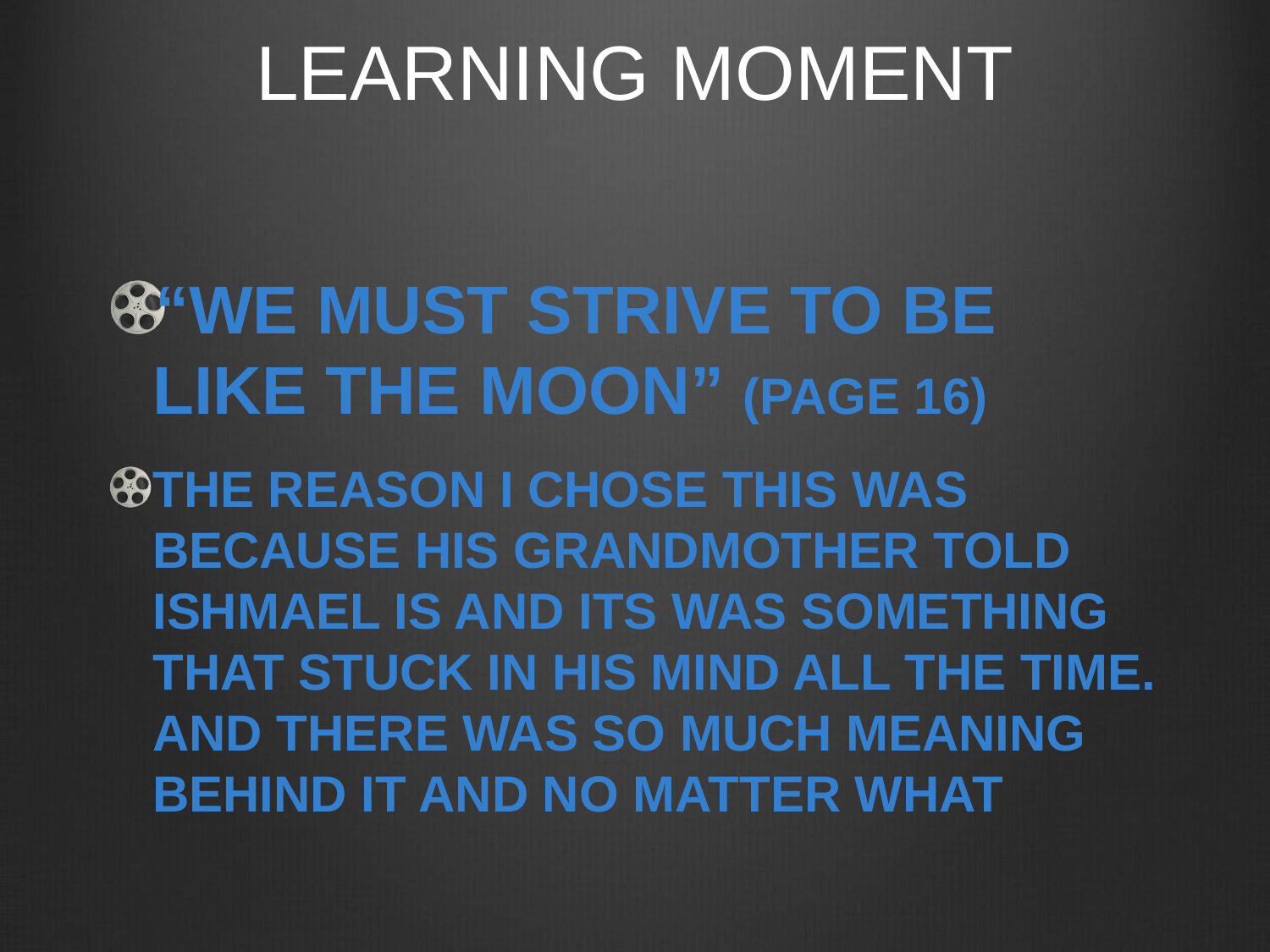

# LEARNING MOMENT
“We must strive to be like the Moon” (page 16)
The reason I chose this was because his grandmother told Ishmael is and its was something that stuck in his mind all the time. And there was so much meaning behind it and no matter what